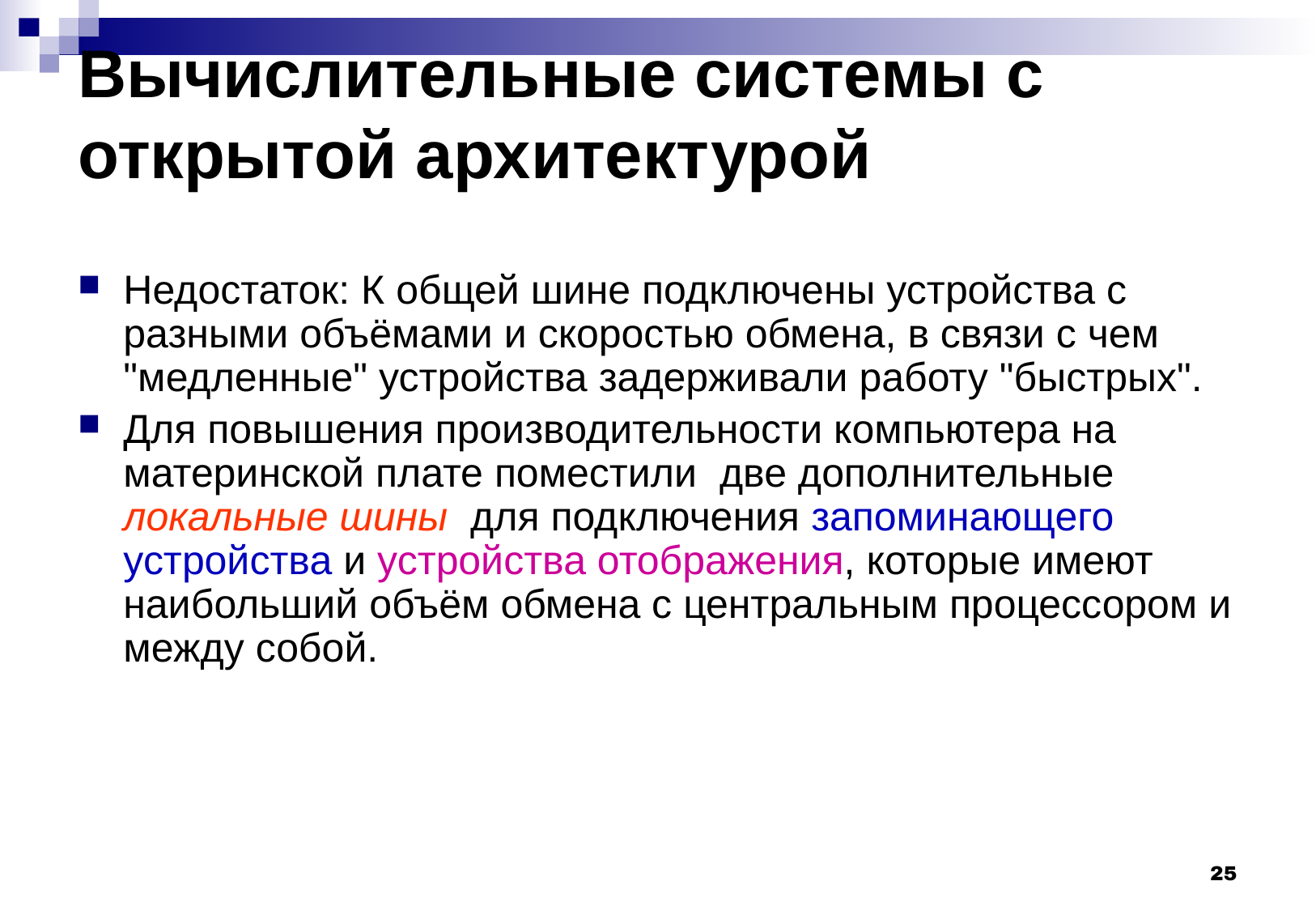

# Вычислительные системы с открытой архитектурой
Недостаток: К общей шине подключены устройства с разными объёмами и скоростью обмена, в связи с чем "медленные" устройства задерживали работу "быстрых".
Для повышения производительности компьютера на материнской плате поместили  две дополнительные локальные шины  для подключения запоминающего устройства и устройства отображения, которые имеют наибольший объём обмена с центральным процессором и между собой.
25